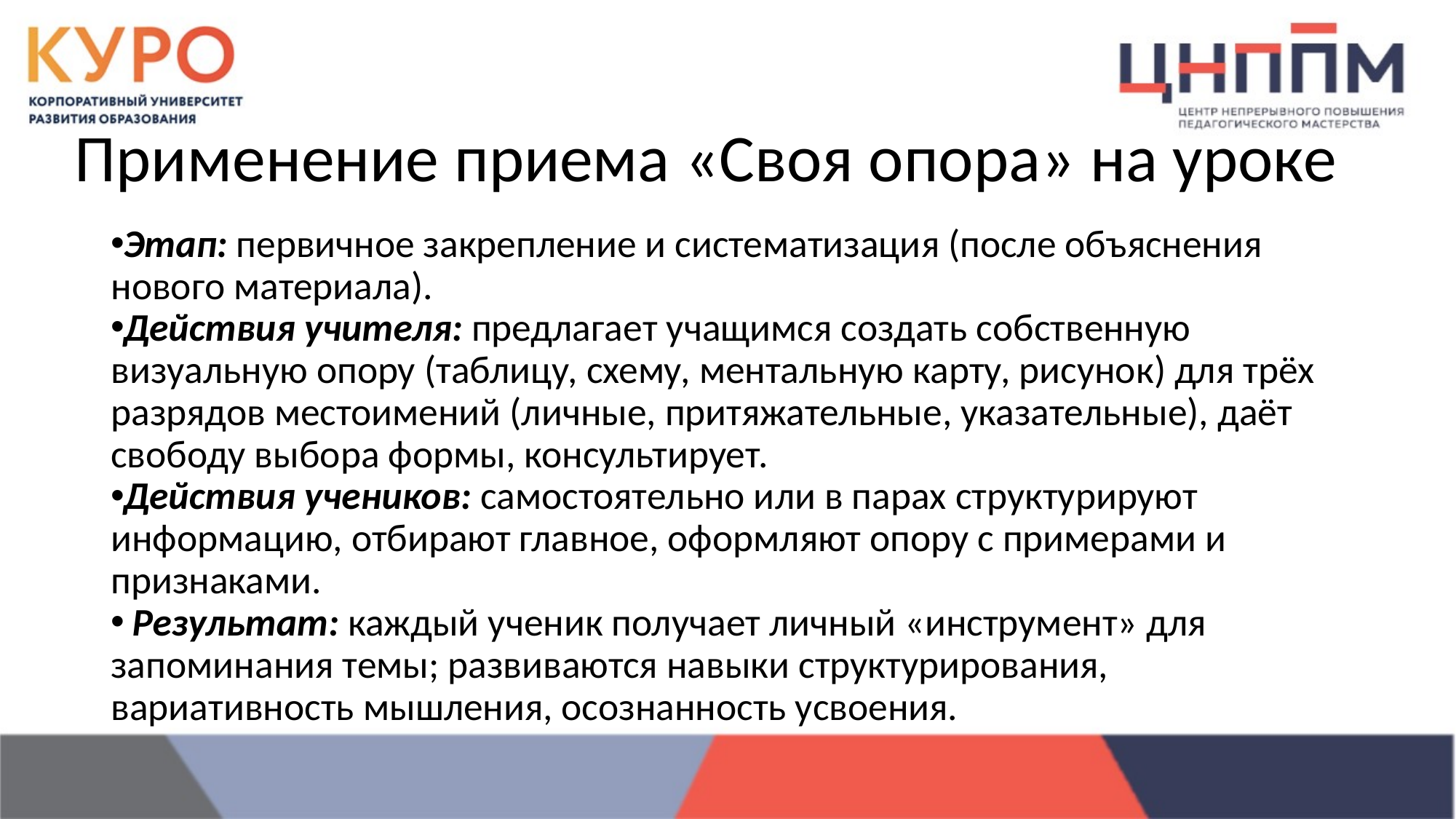

# Применение приема «Своя опора» на уроке
Этап: первичное закрепление и систематизация (после объяснения нового материала).
Действия учителя: предлагает учащимся создать собственную визуальную опору (таблицу, схему, ментальную карту, рисунок) для трёх разрядов местоимений (личные, притяжательные, указательные), даёт свободу выбора формы, консультирует.
Действия учеников: самостоятельно или в парах структурируют информацию, отбирают главное, оформляют опору с примерами и признаками.
 Результат: каждый ученик получает личный «инструмент» для запоминания темы; развиваются навыки структурирования, вариативность мышления, осознанность усвоения.